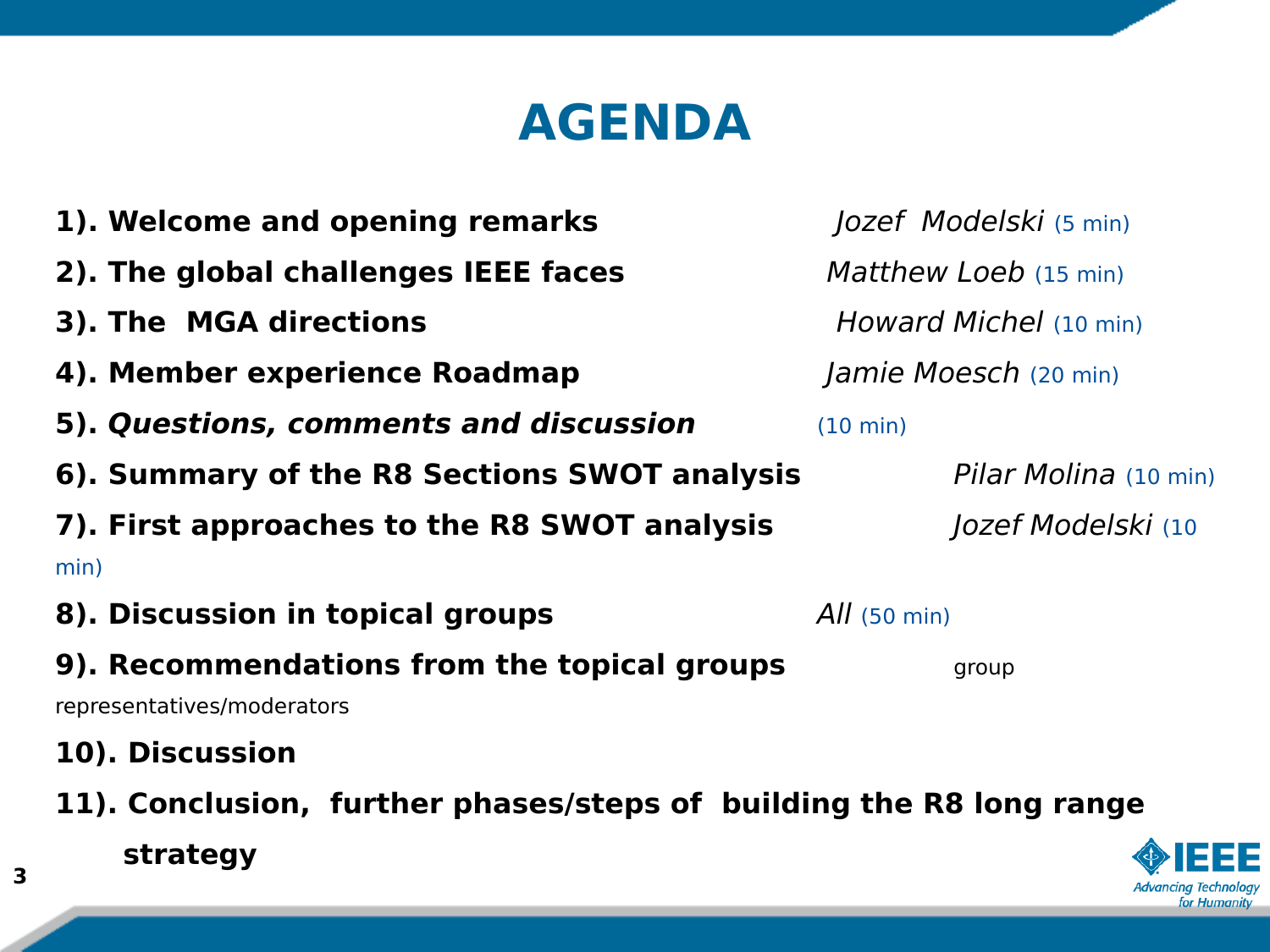

# AGENDA
1). Welcome and opening remarks               	  Jozef  Modelski (5 min)
2). The global challenges IEEE faces           	 Matthew Loeb (15 min)
3). The  MGA directions                           	  Howard Michel (10 min)
4). Member experience Roadmap            	 Jamie Moesch (20 min)
5). Questions, comments and discussion 	(10 min)
6). Summary of the R8 Sections SWOT analysis    	 Pilar Molina (10 min)
7). First approaches to the R8 SWOT analysis      	 Jozef Modelski (10 min)
8). Discussion in topical groups                    	All (50 min)
9). Recommendations from the topical groups       	 group representatives/moderators
10). Discussion
11). Conclusion,  further phases/steps of  building the R8 long range
       strategy

3